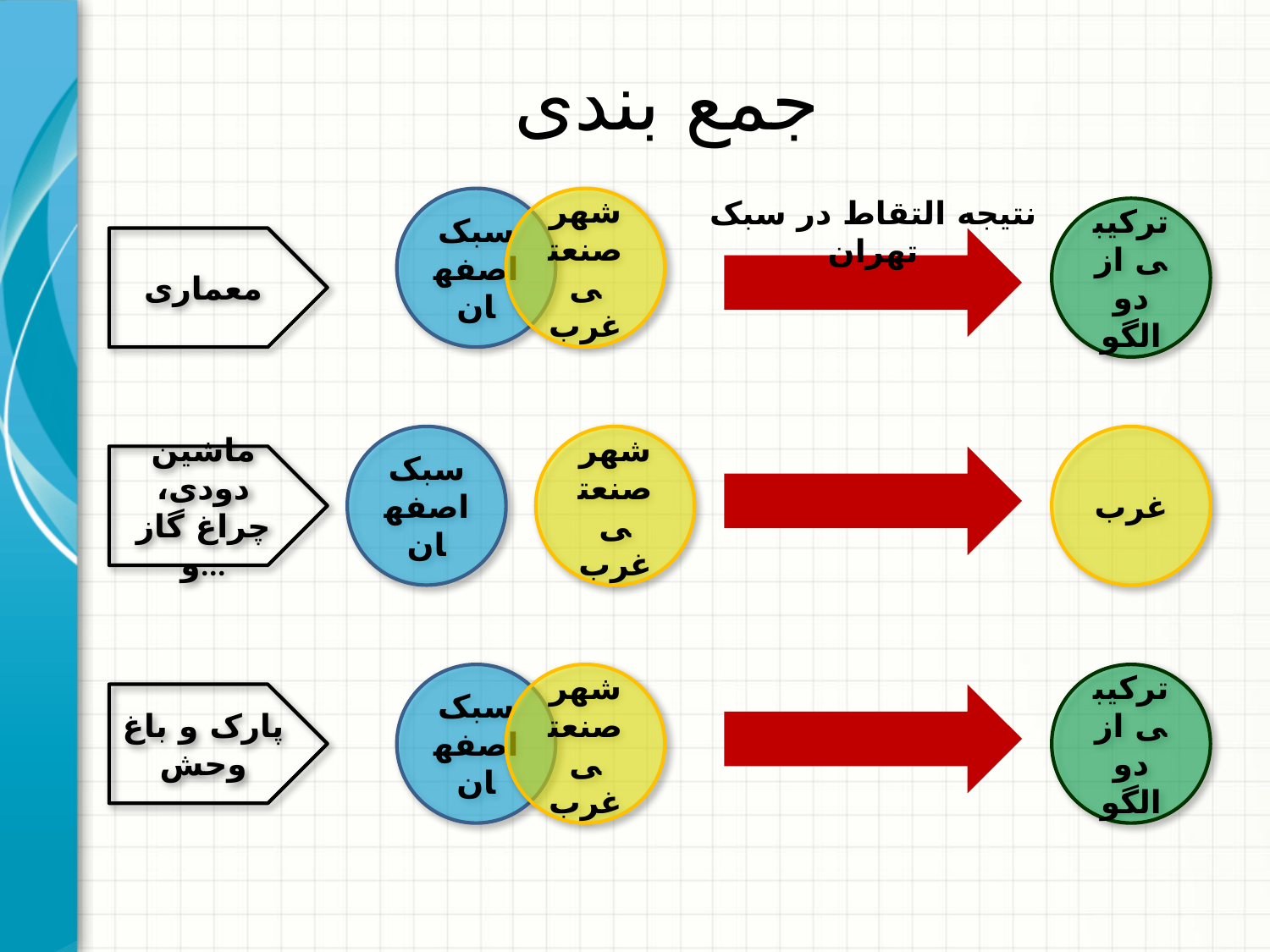

# جمع بندی
نتیجه التقاط در سبک تهران
سبک اصفهان
شهر صنعتی غرب
ترکیبی از دو الگو
معماری

سبک اصفهان
شهر صنعتی غرب
غرب
ماشین دودی، چراغ گاز و...

سبک اصفهان
شهر صنعتی غرب
ترکیبی از دو الگو
پارک و باغ وحش